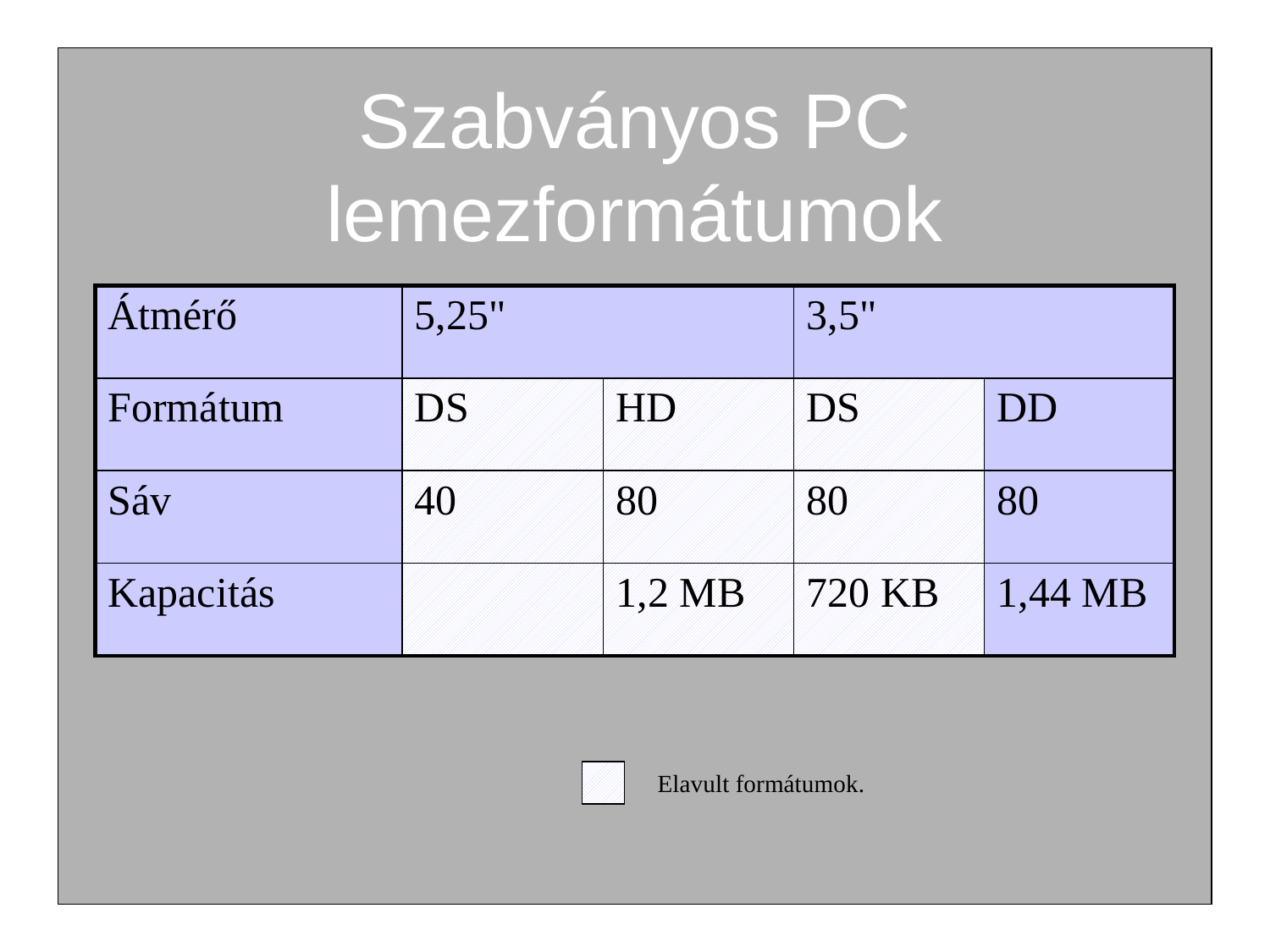

# Szabványos PC lemezformátumok
| Átmérő | 5,25" |  | 3,5" |  |
| --- | --- | --- | --- | --- |
| Formátum | DS | HD | DS | DD |
| Sáv | 40 | 80 | 80 | 80 |
| Kapacitás |  | 1,2 MB | 720 KB | 1,44 MB |

Elavult formátumok.